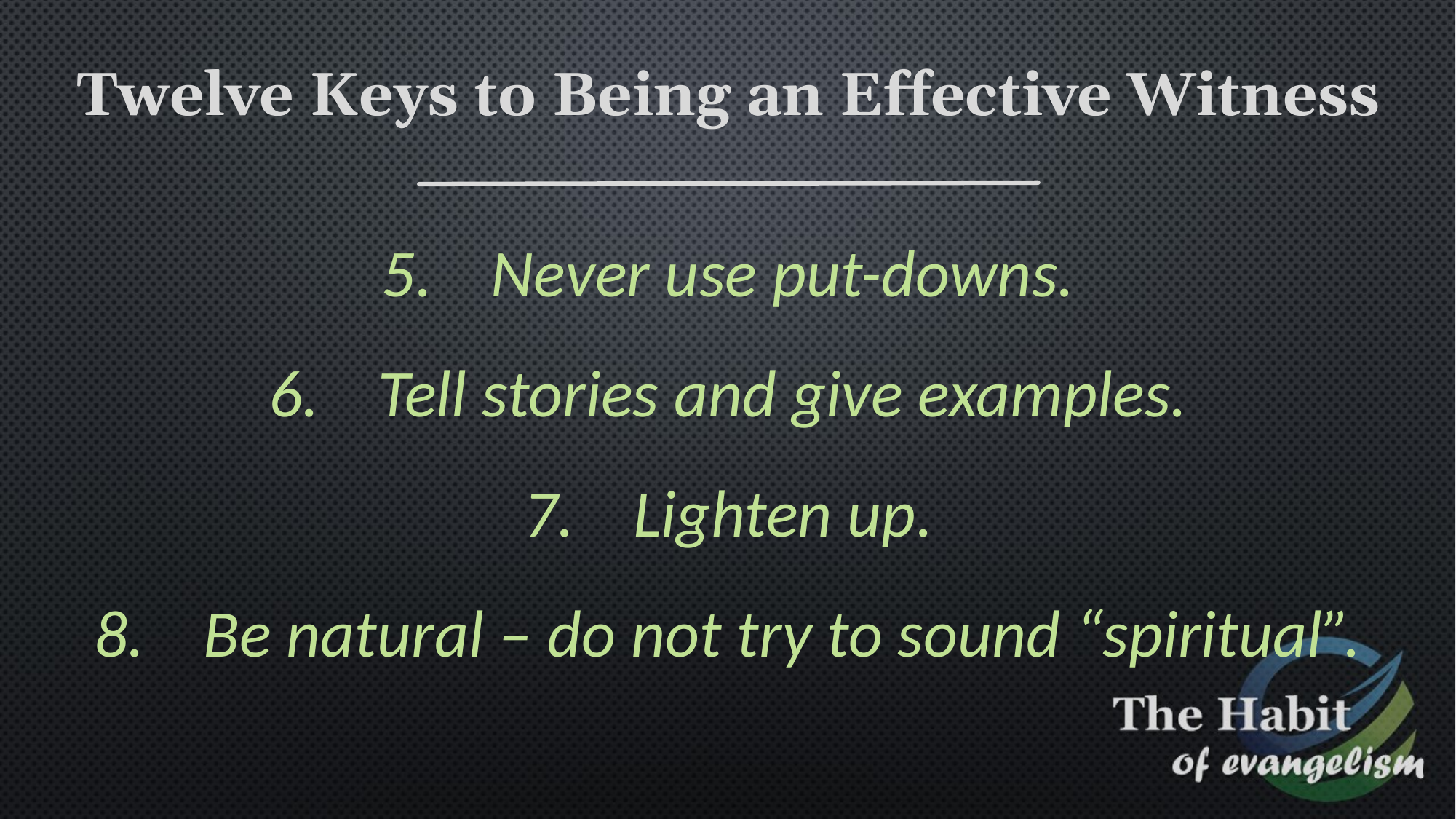

Twelve Keys to Being an Effective Witness
Never use put-downs.
Tell stories and give examples.
Lighten up.
Be natural – do not try to sound “spiritual”.